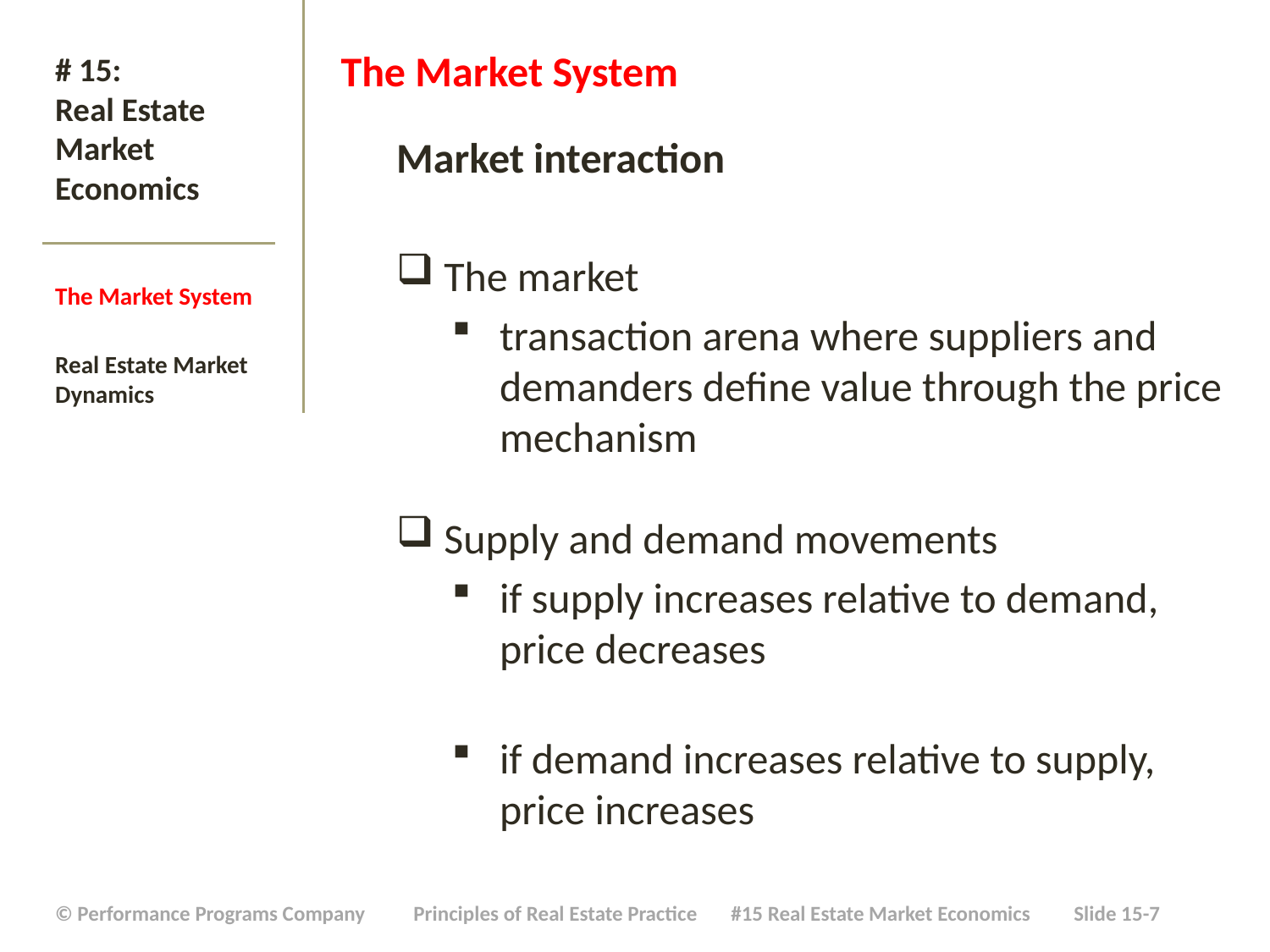

The Market System

Market interaction

The market
transaction arena where suppliers and demanders define value through the price mechanism
Supply and demand movements
if supply increases relative to demand, price decreases
if demand increases relative to supply, price increases
# # 15: Real Estate Market Economics

The Market System

Real Estate Market Dynamics

| © Performance Programs Company Principles of Real Estate Practice #15 Real Estate Market Economics Slide 15-7 |
| --- |